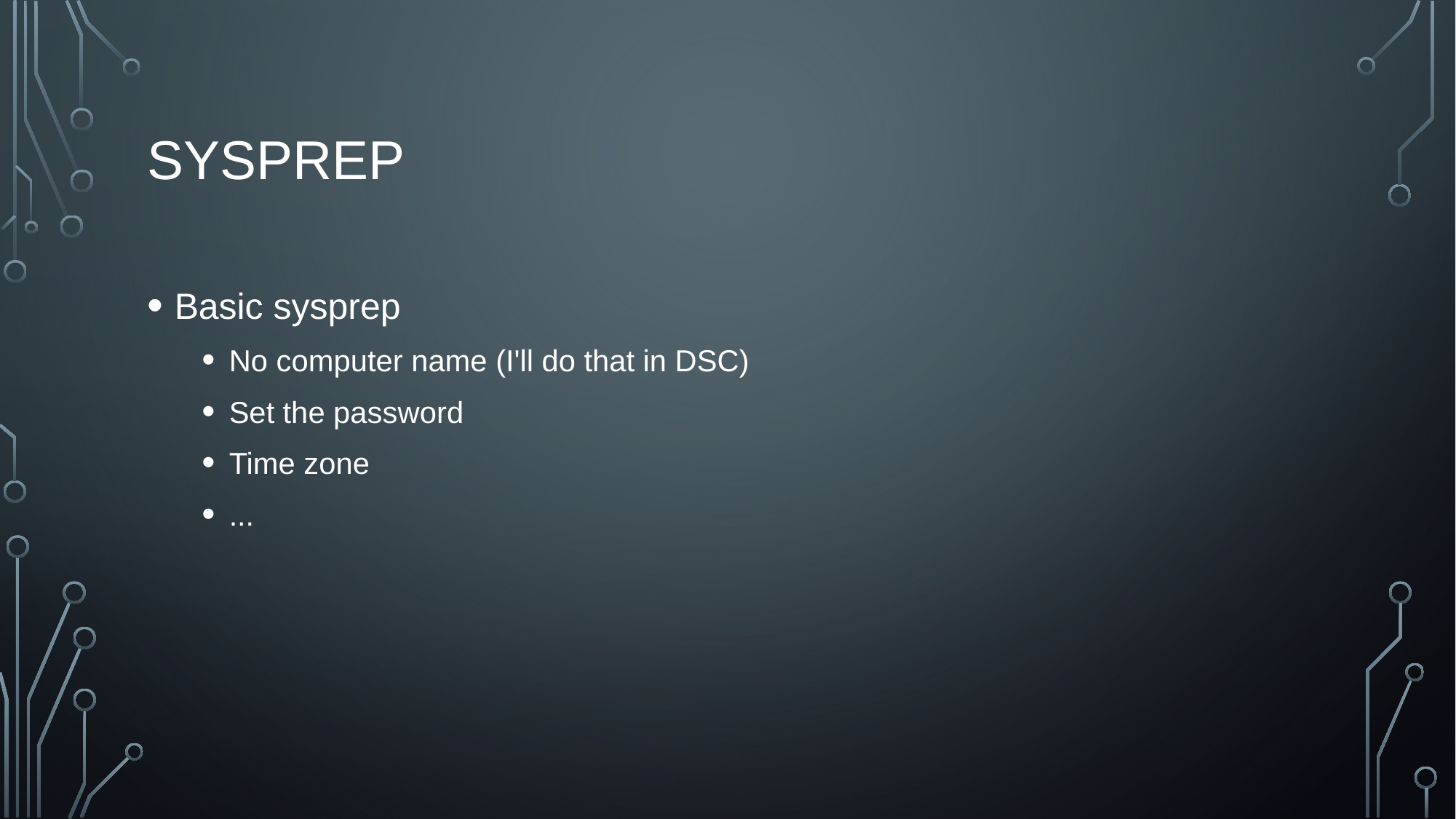

# Sysprep
Basic sysprep
No computer name (I'll do that in DSC)
Set the password
Time zone
...